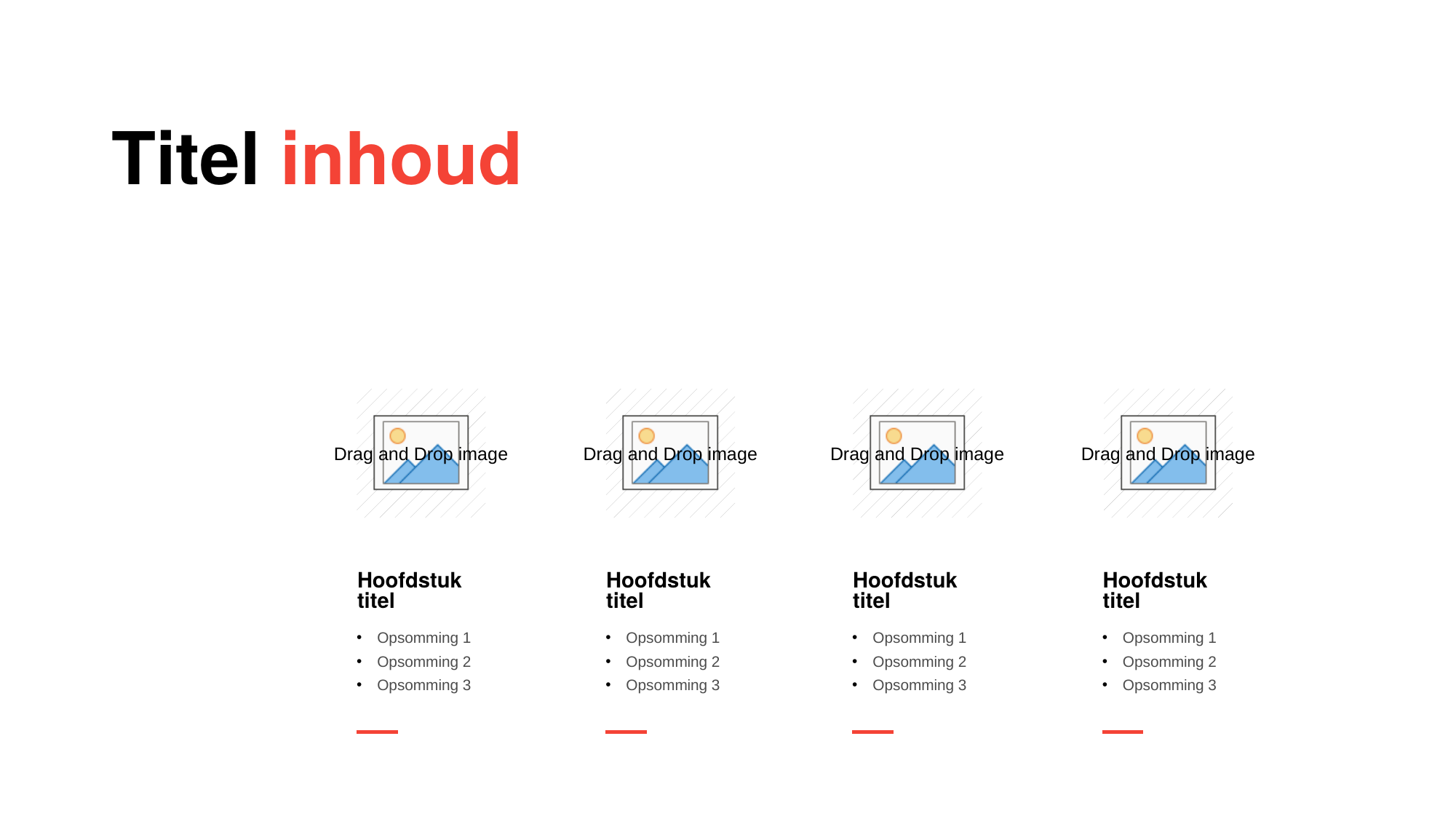

Titel inhoud

Hoofdstuk
titel
Opsomming 1
Opsomming 2
Opsomming 3

Hoofdstuk
titel
Opsomming 1
Opsomming 2
Opsomming 3

Hoofdstuk
titel
Opsomming 1
Opsomming 2
Opsomming 3

Hoofdstuk
titel
Opsomming 1
Opsomming 2
Opsomming 3